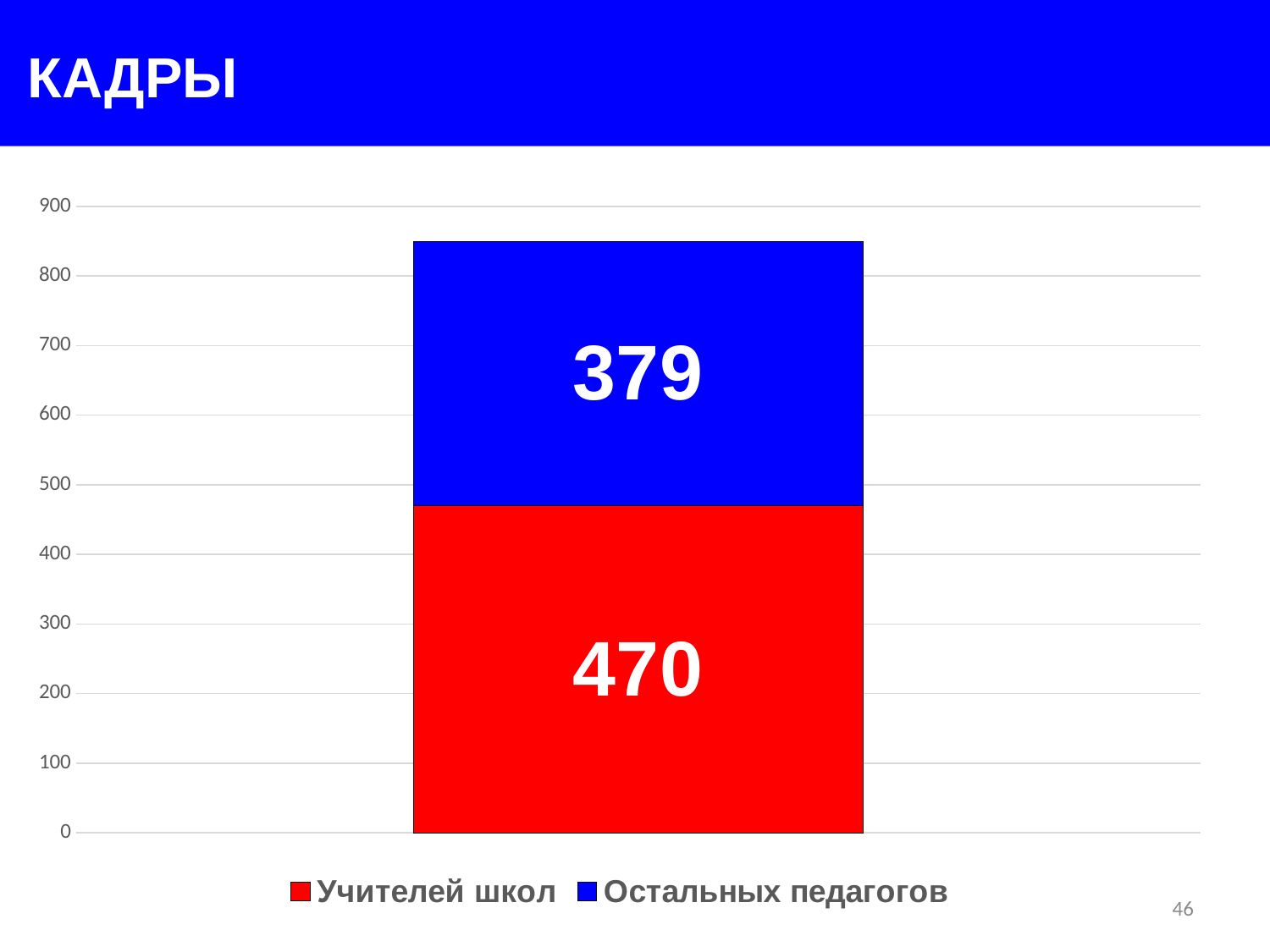

КАДРЫ

### Chart

| Category | Учителей школ | Остальных педагогов |
|---|---|---|
| Категория 1 | 470.0 | 379.0 |
46